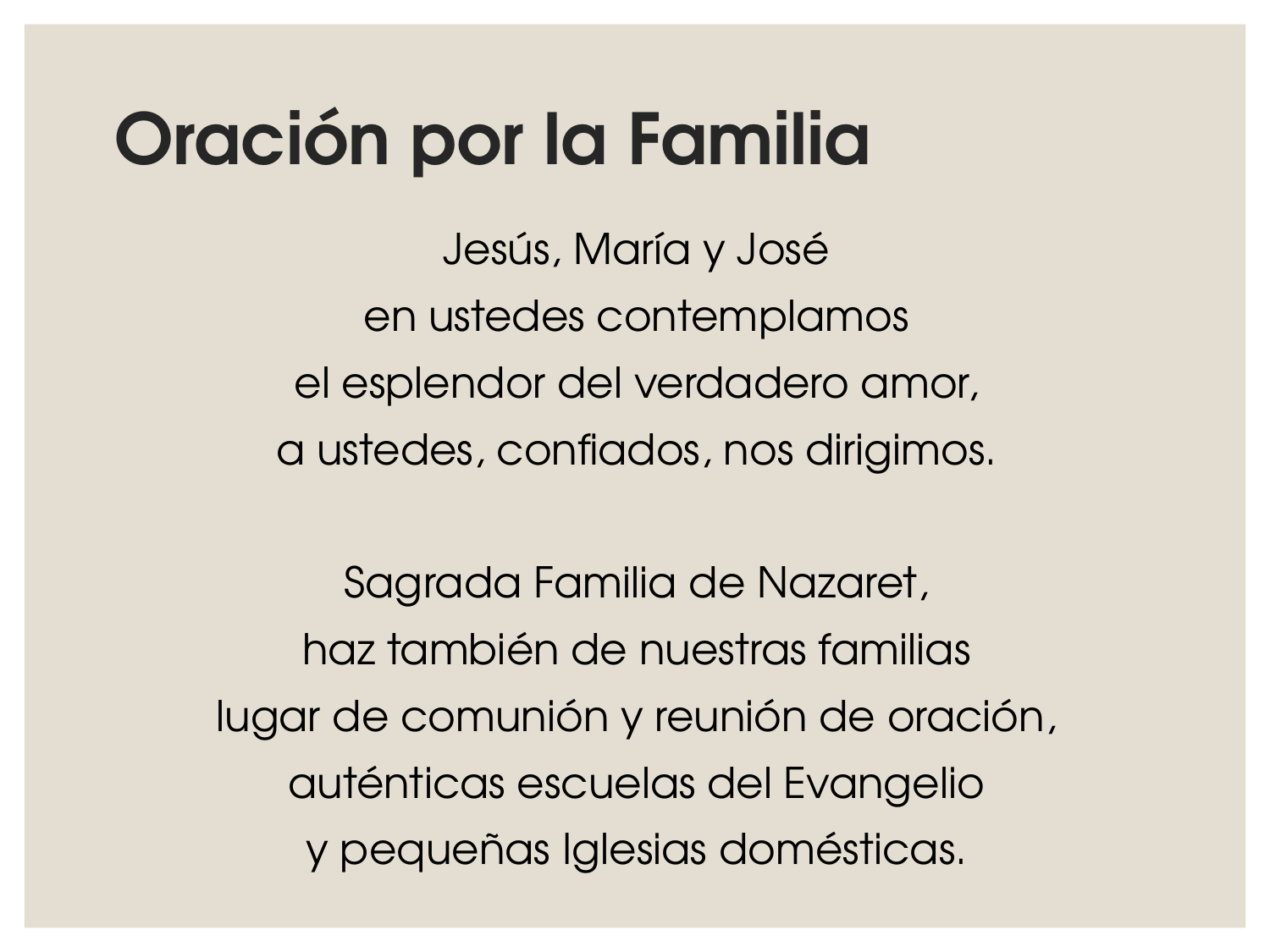

# Oración por la Familia
Jesús, María y José
en ustedes contemplamos
el esplendor del verdadero amor,
a ustedes, confiados, nos dirigimos.

Sagrada Familia de Nazaret,
haz también de nuestras familias
lugar de comunión y reunión de oración,
auténticas escuelas del Evangelio
y pequeñas Iglesias domésticas.